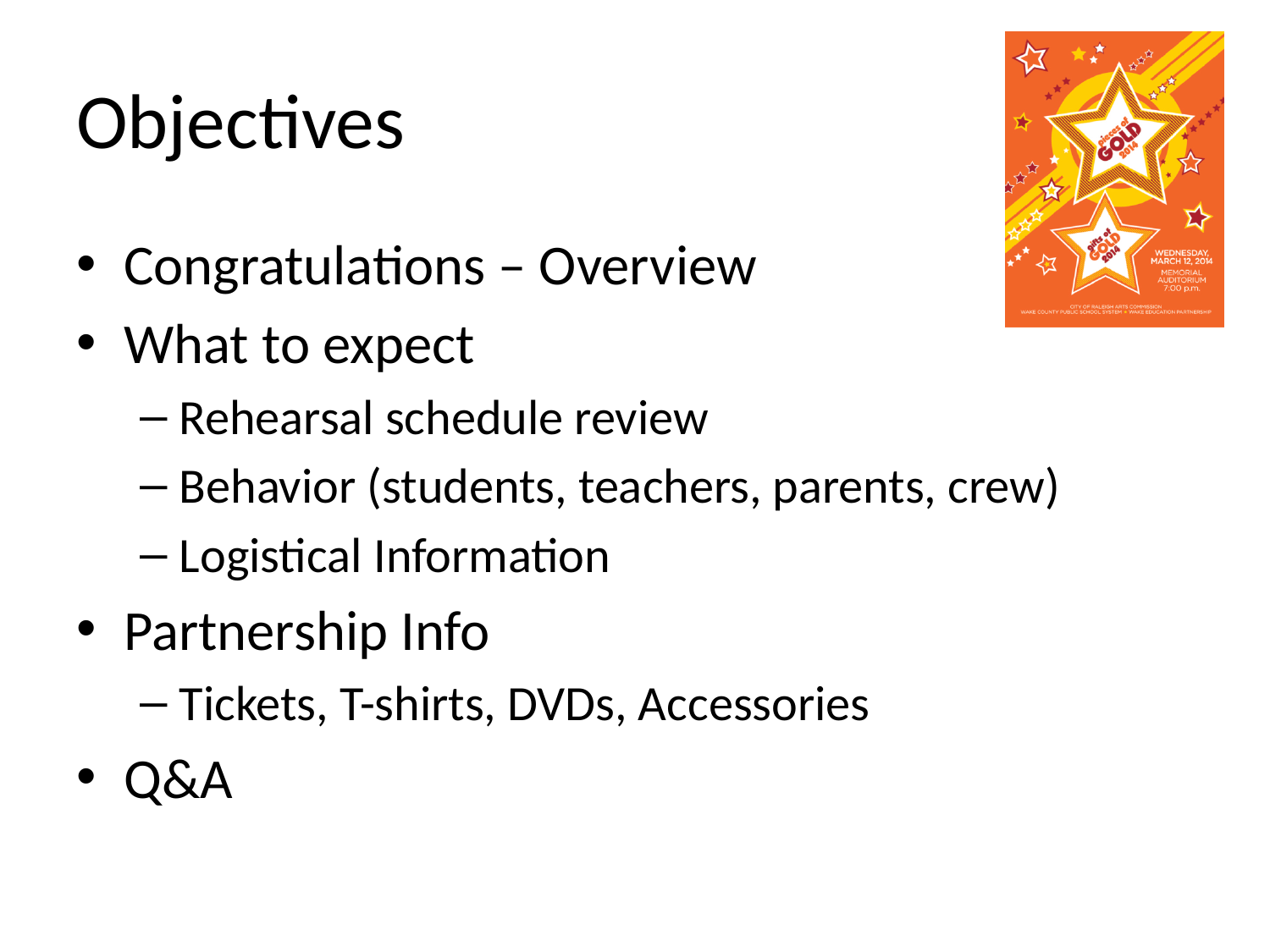

# Objectives
Congratulations – Overview
What to expect
Rehearsal schedule review
Behavior (students, teachers, parents, crew)
Logistical Information
Partnership Info
Tickets, T-shirts, DVDs, Accessories
Q&A